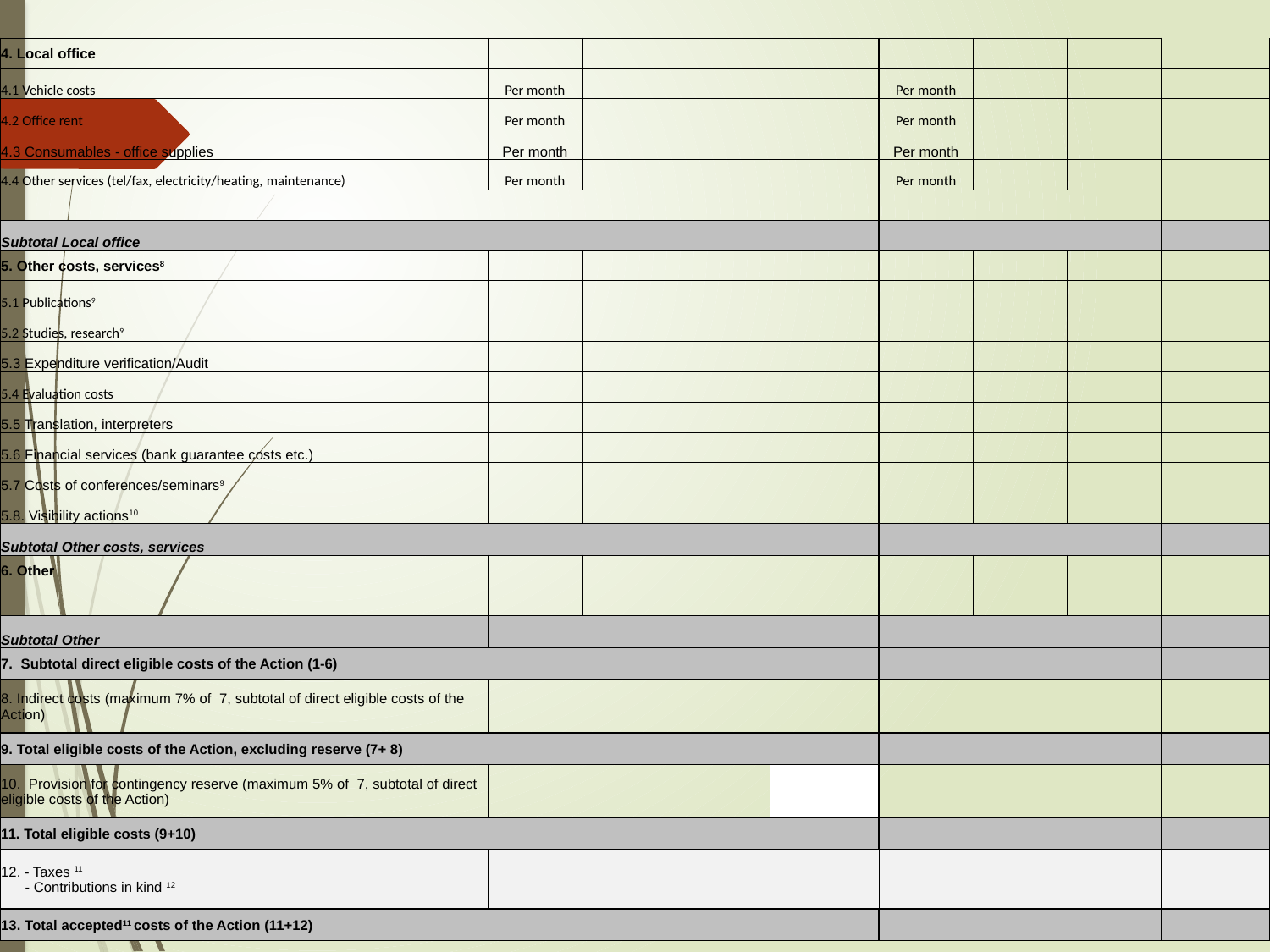

#
| 4. Local office |  |  |  |  |  |  |  |  |
| --- | --- | --- | --- | --- | --- | --- | --- | --- |
| 4.1 Vehicle costs | Per month |  |  |  | Per month |  |  |  |
| 4.2 Office rent | Per month |  |  |  | Per month |  |  |  |
| 4.3 Consumables - office supplies | Per month |  |  |  | Per month |  |  |  |
| 4.4 Other services (tel/fax, electricity/heating, maintenance) | Per month |  |  |  | Per month |  |  |  |
|  |  |  |  |  |  |  |  |  |
| Subtotal Local office |  |  |  |  |  |  |  |  |
| 5. Other costs, services8 |  |  |  |  |  |  |  |  |
| 5.1 Publications9 |  |  |  |  |  |  |  |  |
| 5.2 Studies, research9 |  |  |  |  |  |  |  |  |
| 5.3 Expenditure verification/Audit |  |  |  |  |  |  |  |  |
| 5.4 Evaluation costs |  |  |  |  |  |  |  |  |
| 5.5 Translation, interpreters |  |  |  |  |  |  |  |  |
| 5.6 Financial services (bank guarantee costs etc.) |  |  |  |  |  |  |  |  |
| 5.7 Costs of conferences/seminars9 |  |  |  |  |  |  |  |  |
| 5.8. Visibility actions10 |  |  |  |  |  |  |  |  |
| Subtotal Other costs, services |  |  |  |  |  |  |  |  |
| 6. Other |  |  |  |  |  |  |  |  |
|  |  |  |  |  |  |  |  |  |
| Subtotal Other |  |  |  |  |  |  |  |  |
| 7. Subtotal direct eligible costs of the Action (1-6) |  |  |  |  |  |  |  |  |
| 8. Indirect costs (maximum 7% of 7, subtotal of direct eligible costs of the Action) |  |  |  |  |  |  |  |  |
| 9. Total eligible costs of the Action, excluding reserve (7+ 8) |  |  |  |  |  |  |  |  |
| 10. Provision for contingency reserve (maximum 5% of 7, subtotal of direct eligible costs of the Action) |  |  |  |  |  |  |  |  |
| 11. Total eligible costs (9+10) |  |  |  |  |  |  |  |  |
| 12. - Taxes 11 - Contributions in kind 12 |  |  |  |  |  |  |  |  |
| 13. Total accepted11 costs of the Action (11+12) |  |  |  |  |  |  |  |  |